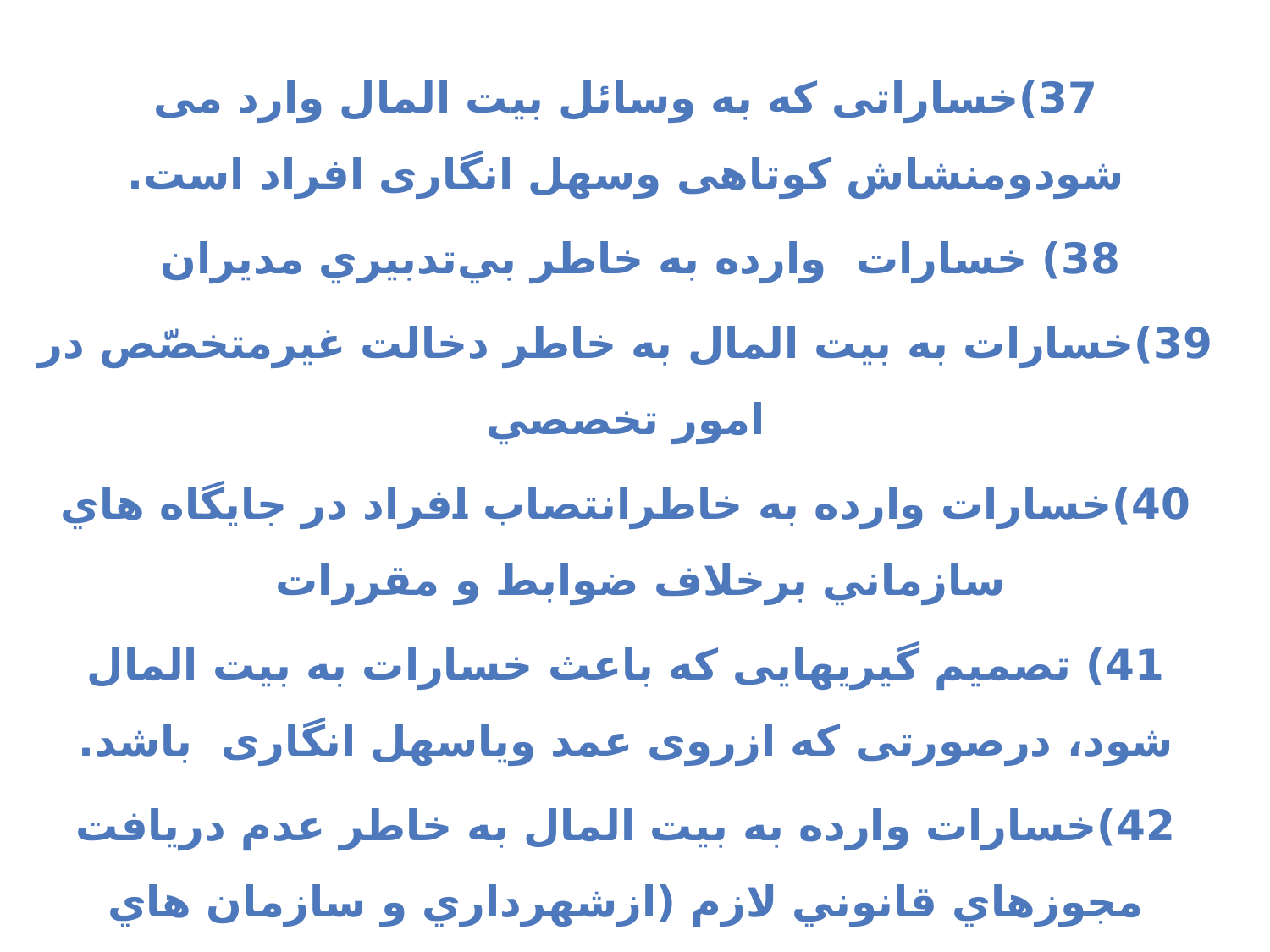

37)خساراتی که به وسائل بیت المال وارد می شودومنشاش کوتاهی وسهل انگاری افراد است.
38) خسارات  وارده به خاطر بي‌تدبيري مديران
39)خسارات به بیت المال به خاطر دخالت غيرمتخصّص در امور تخصصي
40)خسارات وارده به خاطرانتصاب افراد در جايگاه هاي سازماني برخلاف ضوابط و مقررات
41) تصمیم گیریهایی که باعث خسارات به بیت المال شود، درصورتی که ازروی عمد ویاسهل انگاری  باشد.
42)خسارات وارده به بیت المال به خاطر عدم دريافت مجوزهاي قانوني لازم (ازشهرداري و سازمان هاي مرتبط ) وعدم رعایت ضوابط اداری والزامات فنی  که درساخت وساز لازم الاجراء می شود.